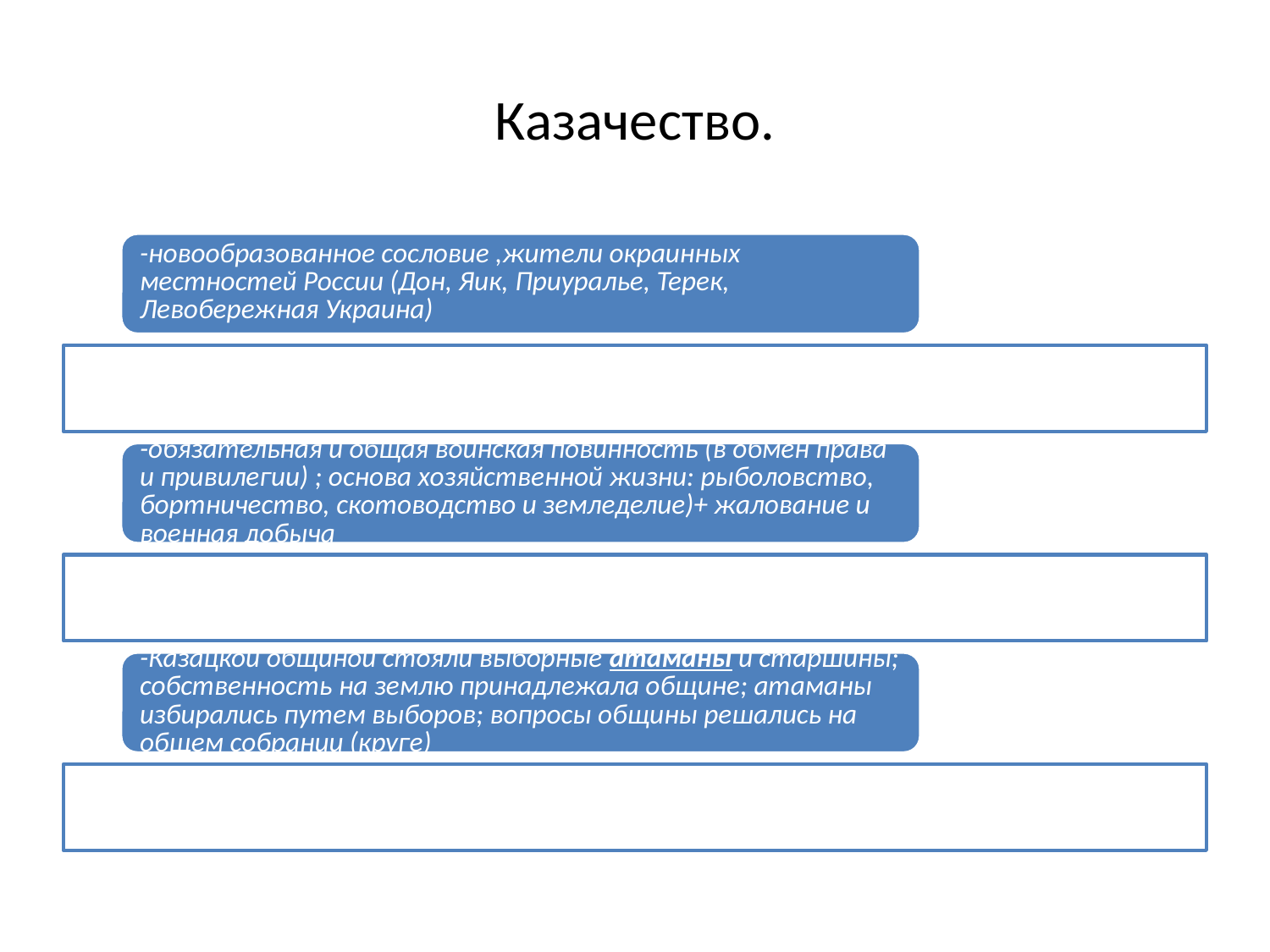

# Казачество.
-новообразованное сословие ,жители окраинных местностей России (Дон, Яик, Приуралье, Терек, Левобережная Украина)
-обязательная и общая воинская повинность (в обмен права и привилегии) ; основа хозяйственной жизни: рыболовство, бортничество, скотоводство и земледелие)+ жалование и военная добыча
-Казацкой общиной стояли выборные атаманы и старшины; собственность на землю принадлежала общине; атаманы избирались путем выборов; вопросы общины решались на общем собрании (круге)